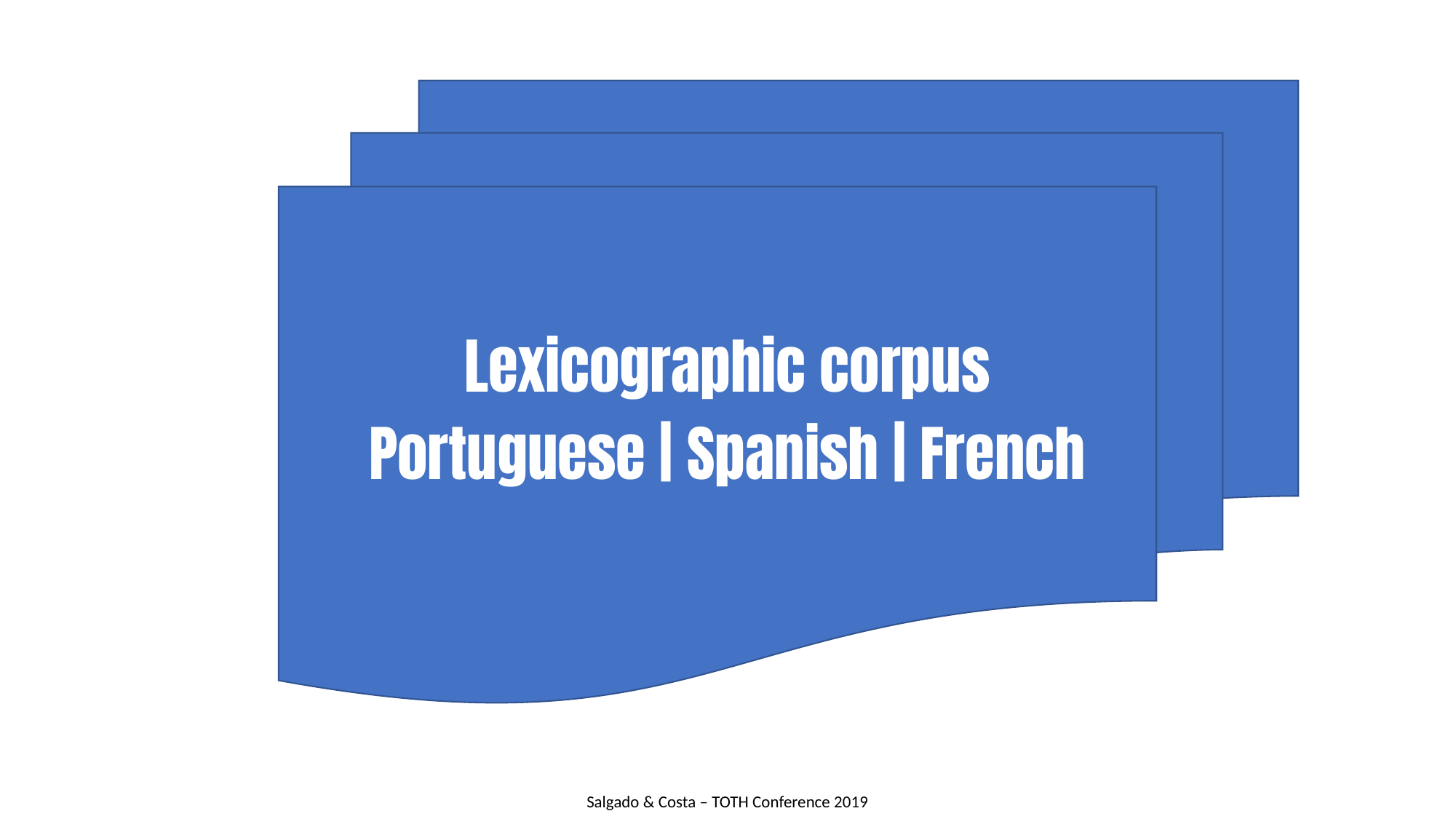

Lexicographic corpus
Portuguese | Spanish | French
Salgado & Costa – TOTH Conference 2019